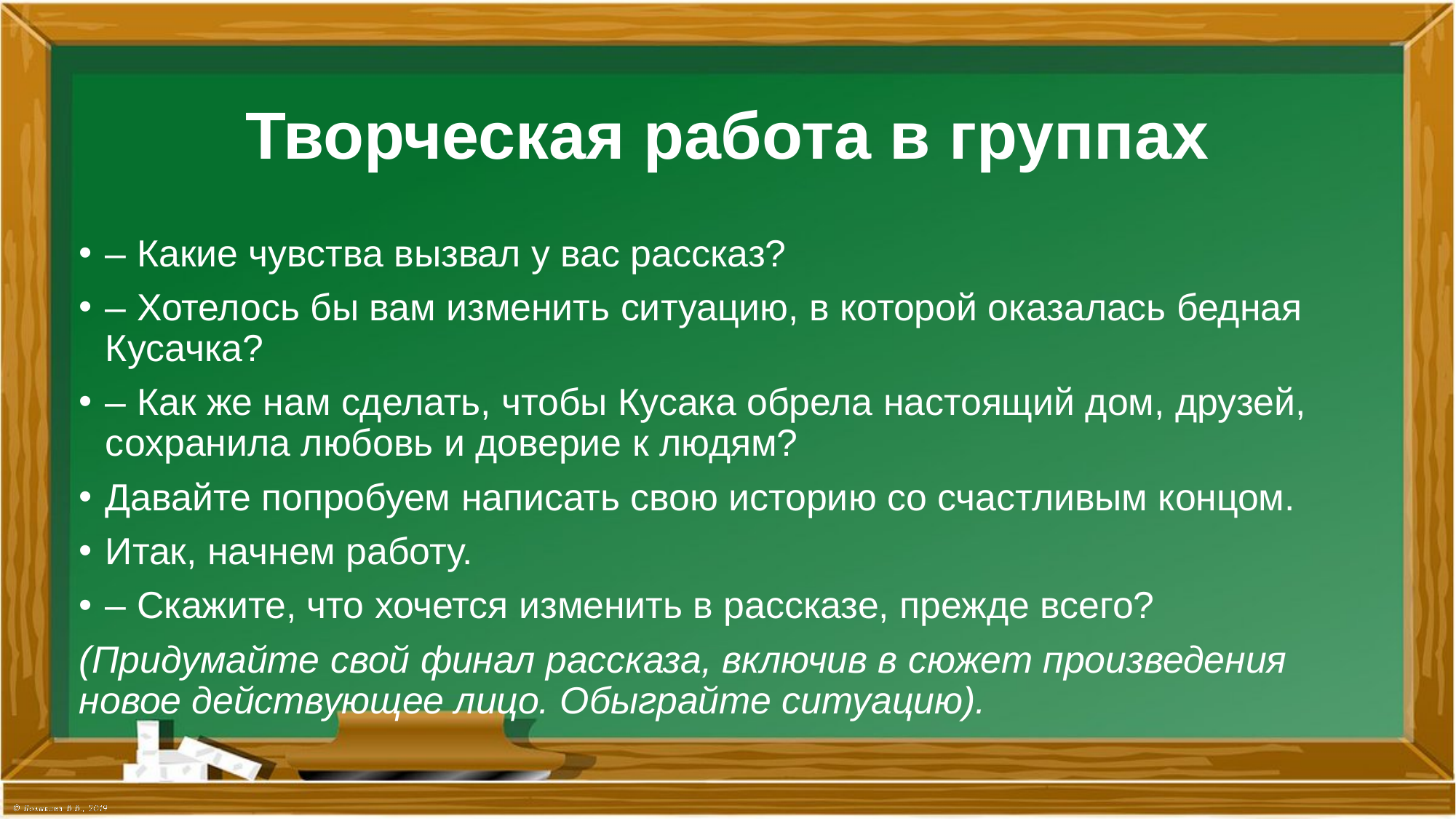

# Творческая работа в группах
– Какие чувства вызвал у вас рассказ?
– Хотелось бы вам изменить ситуацию, в которой оказалась бедная Кусачка?
– Как же нам сделать, чтобы Кусака обрела настоящий дом, друзей, сохранила любовь и доверие к людям?
Давайте попробуем написать свою историю со счастливым концом.
Итак, начнем работу.
– Скажите, что хочется изменить в рассказе, прежде всего?
(Придумайте свой финал рассказа, включив в сюжет произведения новое действующее лицо. Обыграйте ситуацию).